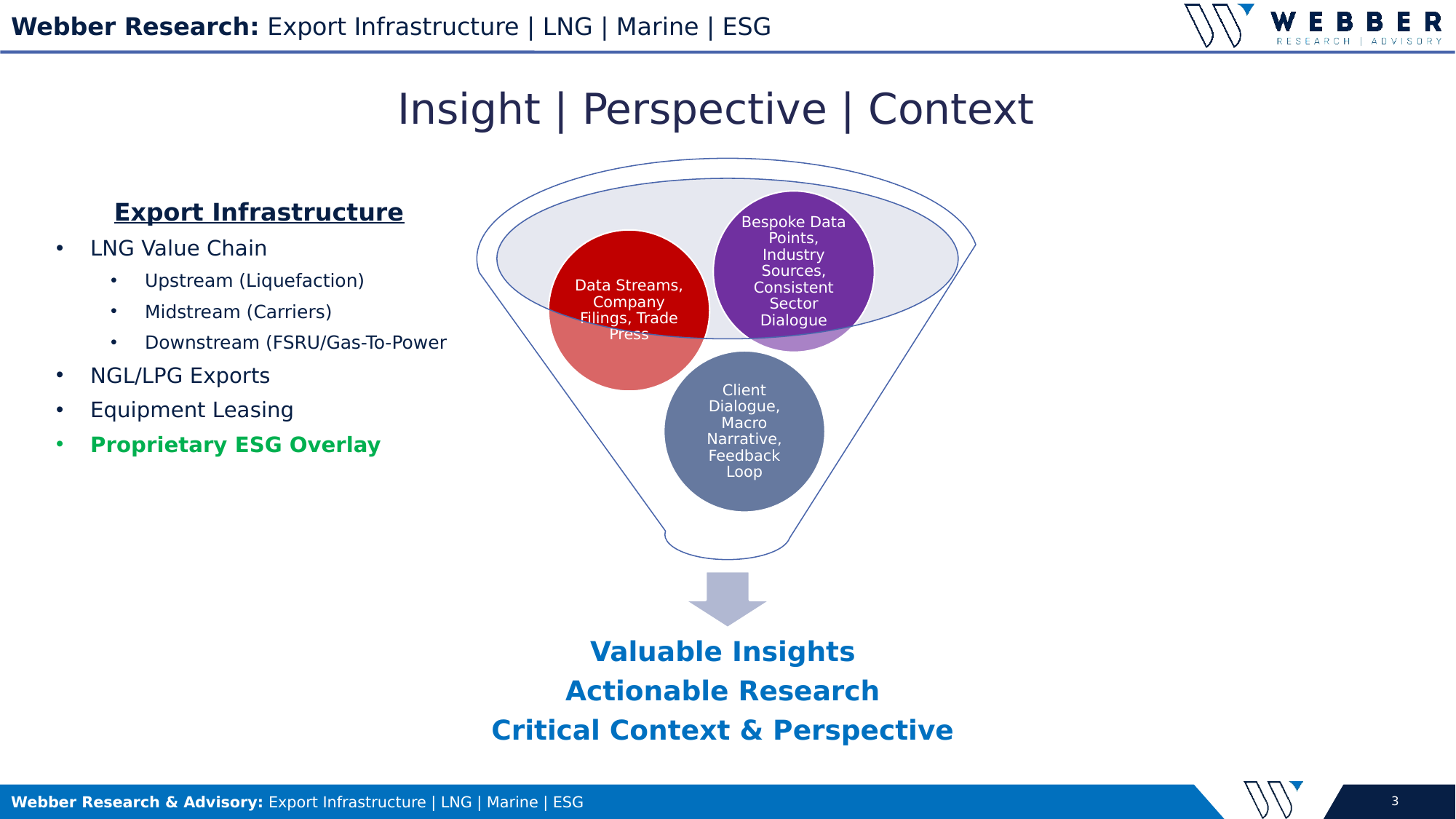

Insight | Perspective | Context

Valuable Insights
Actionable Research
Critical Context & Perspective
Client Dialogue, Macro Narrative, Feedback Loop
Data Streams, Company Filings, Trade Press
Bespoke Data Points, Industry Sources, Consistent Sector Dialogue
Export Infrastructure
LNG Value Chain
Upstream (Liquefaction)
Midstream (Carriers)
Downstream (FSRU/Gas-To-Power
NGL/LPG Exports
Equipment Leasing
Proprietary ESG Overlay